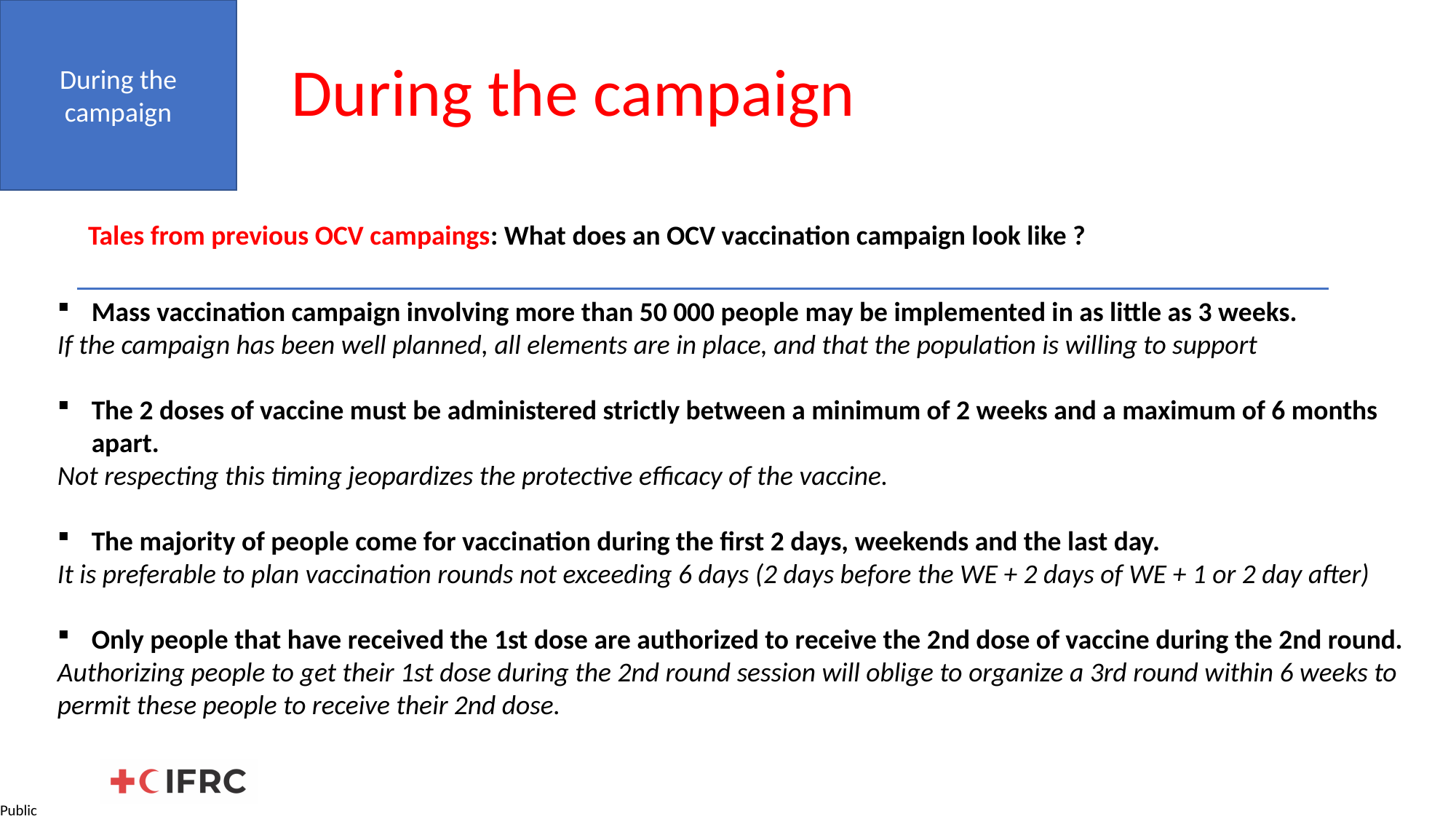

During the campaign
# During the campaign
Tales from previous OCV campaings: What does an OCV vaccination campaign look like ?

Mass vaccination campaign involving more than 50 000 people may be implemented in as little as 3 weeks.
If the campaign has been well planned, all elements are in place, and that the population is willing to support

The 2 doses of vaccine must be administered strictly between a minimum of 2 weeks and a maximum of 6 months apart.
Not respecting this timing jeopardizes the protective efficacy of the vaccine.

The majority of people come for vaccination during the first 2 days, weekends and the last day.
It is preferable to plan vaccination rounds not exceeding 6 days (2 days before the WE + 2 days of WE + 1 or 2 day after)

Only people that have received the 1st dose are authorized to receive the 2nd dose of vaccine during the 2nd round.
Authorizing people to get their 1st dose during the 2nd round session will oblige to organize a 3rd round within 6 weeks to permit these people to receive their 2nd dose.